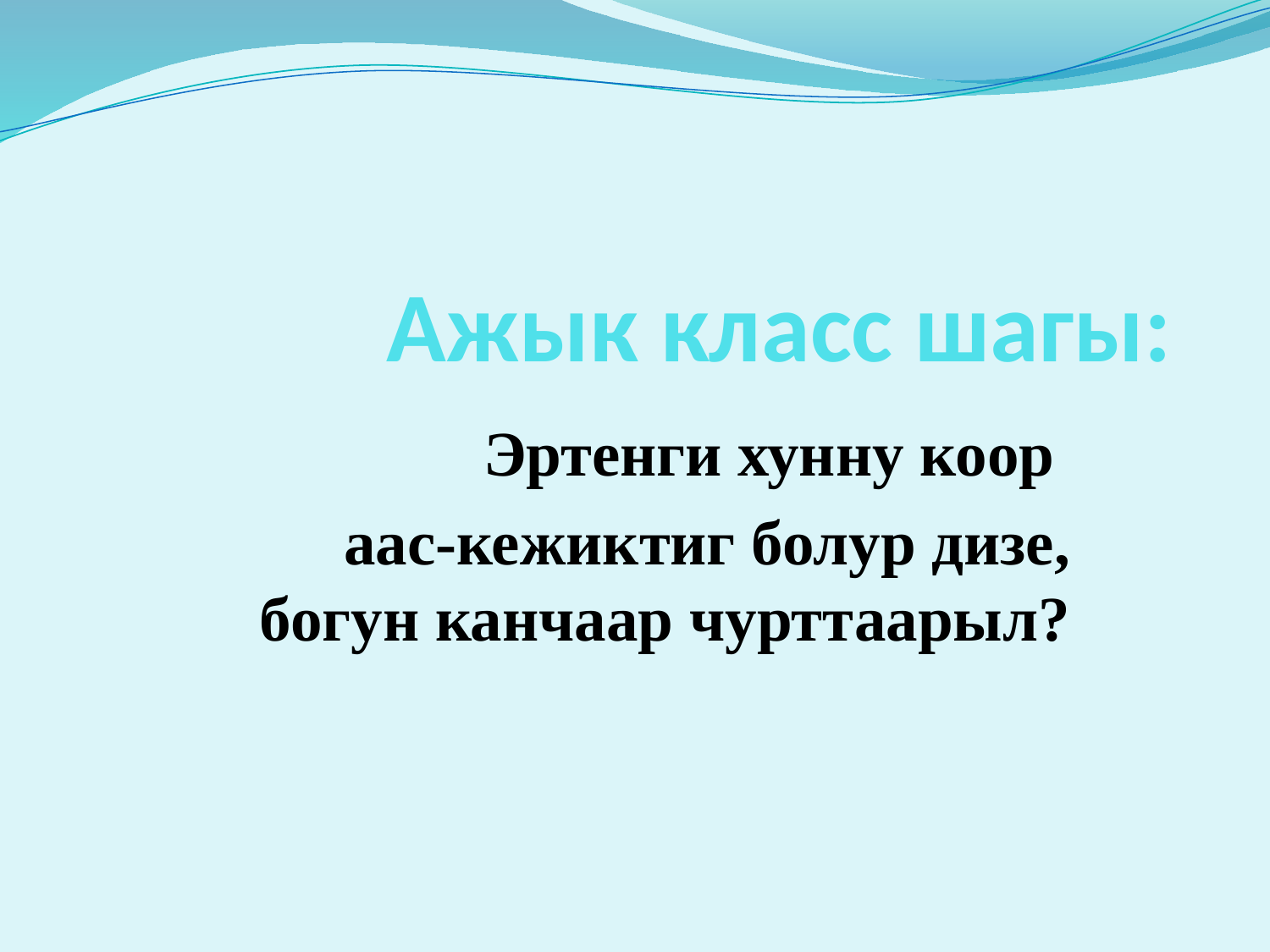

# Ажык класс шагы:
Эртенги хунну коор
аас-кежиктиг болур дизе, богун канчаар чурттаарыл?